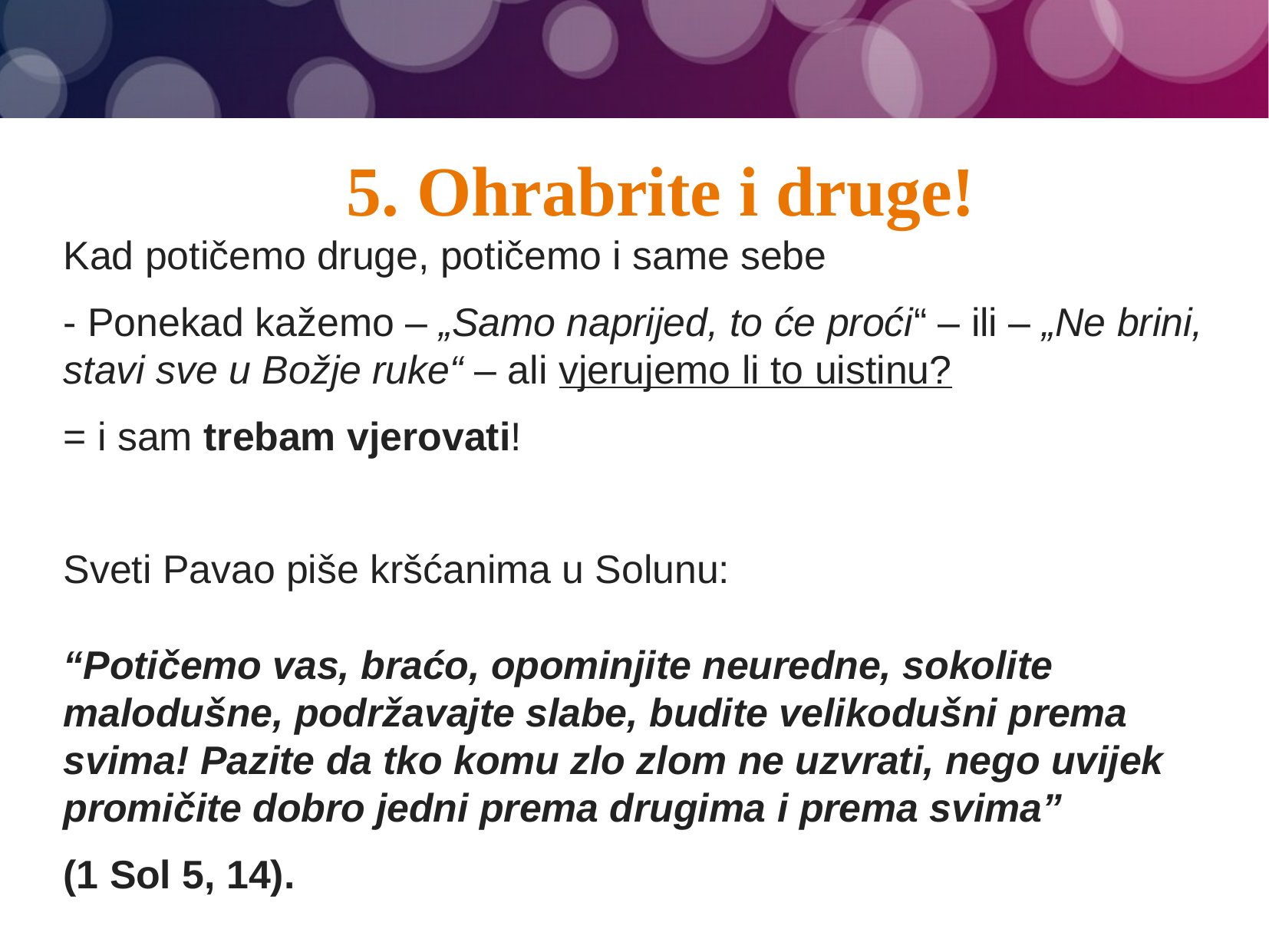

# 5. Ohrabrite i druge!
Kad potičemo druge, potičemo i same sebe
- Ponekad kažemo – „Samo naprijed, to će proći“ – ili – „Ne brini, stavi sve u Božje ruke“ – ali vjerujemo li to uistinu?
= i sam trebam vjerovati!

Sveti Pavao piše kršćanima u Solunu:
“Potičemo vas, braćo, opominjite neuredne, sokolite malodušne, podržavajte slabe, budite velikodušni prema svima! Pazite da tko komu zlo zlom ne uzvrati, nego uvijek promičite dobro jedni prema drugima i prema svima”
(1 Sol 5, 14).